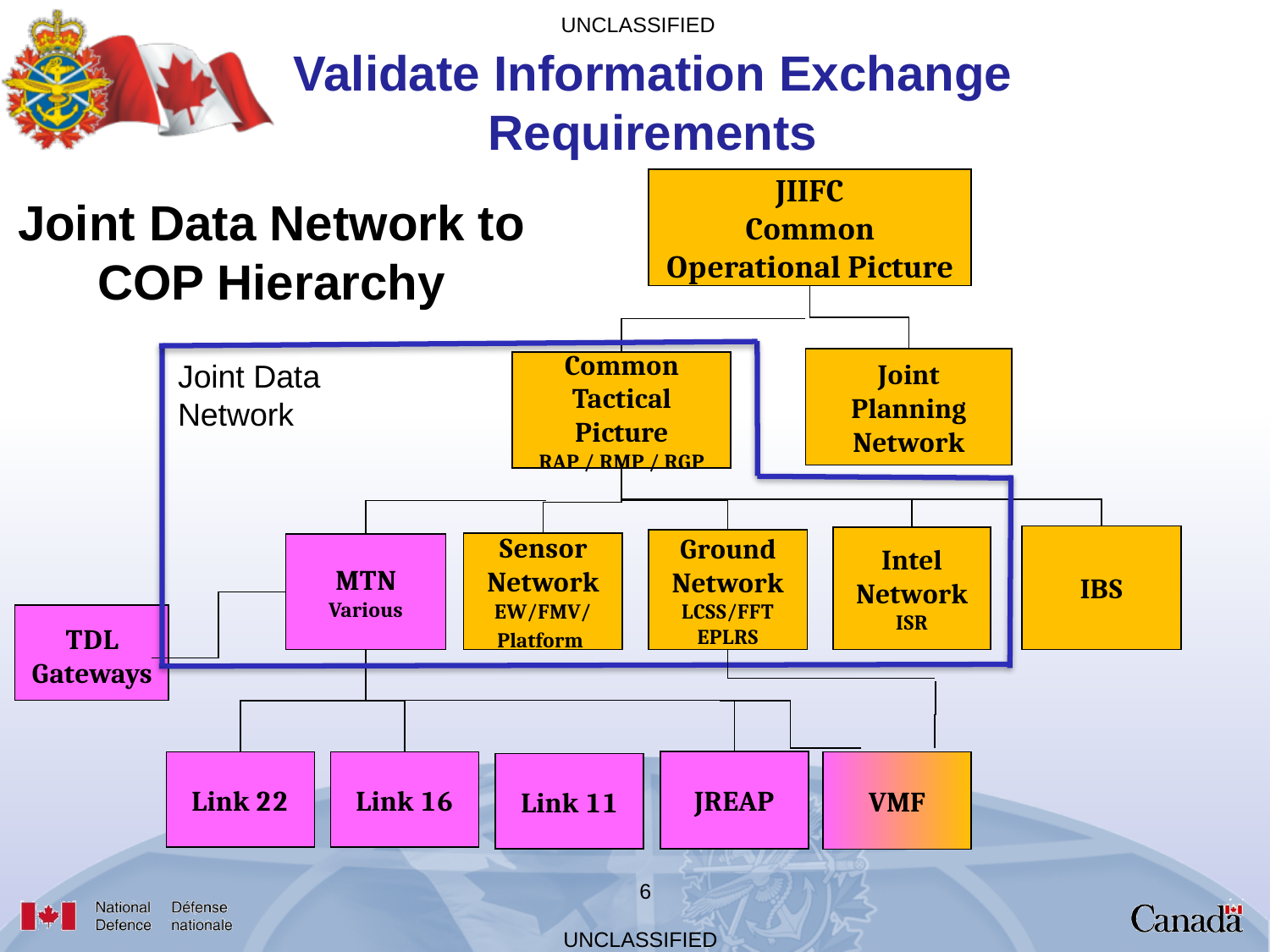

24
Validate Information Exchange Requirements
JIIFC
Common Operational Picture
Joint Data Network to COP Hierarchy

Joint Data Network

Joint Planning Network
Common Tactical Picture
RAP / RMP / RGP
IBS
Intel Network
ISR
Ground Network
LCSS/FFT EPLRS
Sensor Network
EW/FMV/
Platform
MTN
Various

TDL Gateways

JREAP
VMF
Link 22
Link 16
Link 11